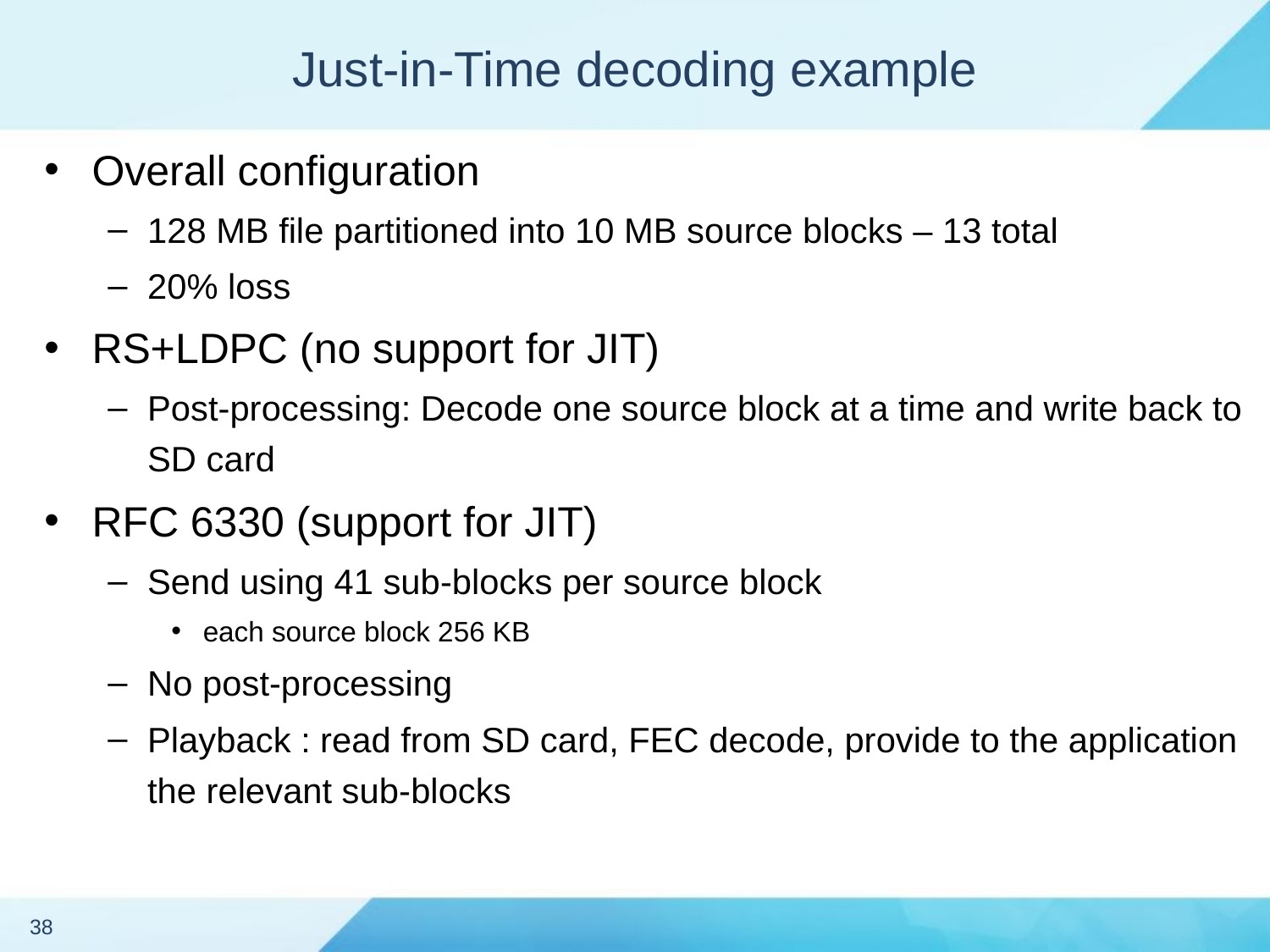

# Just-in-Time decoding example
Overall configuration
128 MB file partitioned into 10 MB source blocks – 13 total
20% loss
RS+LDPC (no support for JIT)
Post-processing: Decode one source block at a time and write back to SD card
RFC 6330 (support for JIT)
Send using 41 sub-blocks per source block
each source block 256 KB
No post-processing
Playback : read from SD card, FEC decode, provide to the application the relevant sub-blocks
38